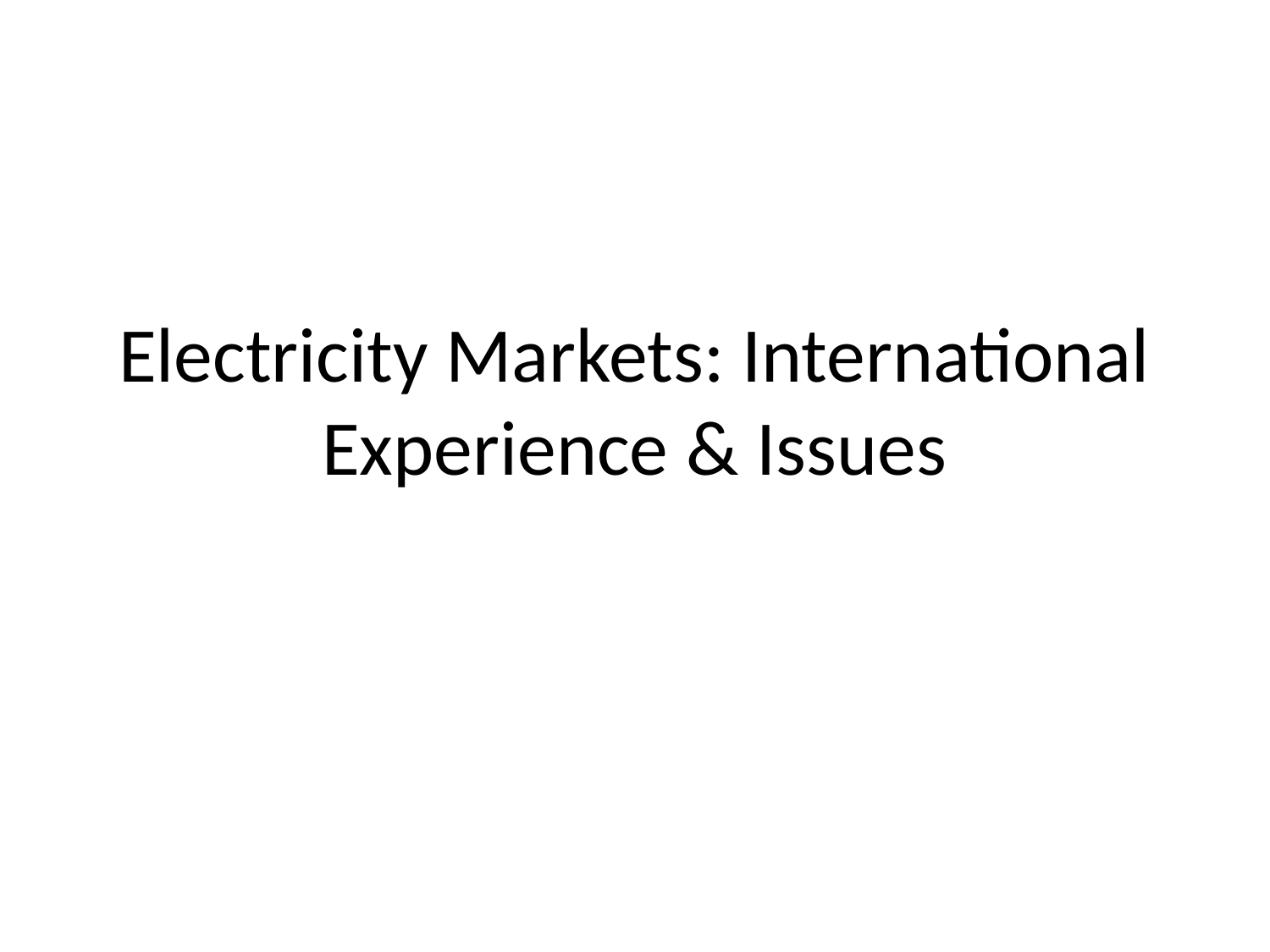

# Electricity Markets: International Experience & Issues